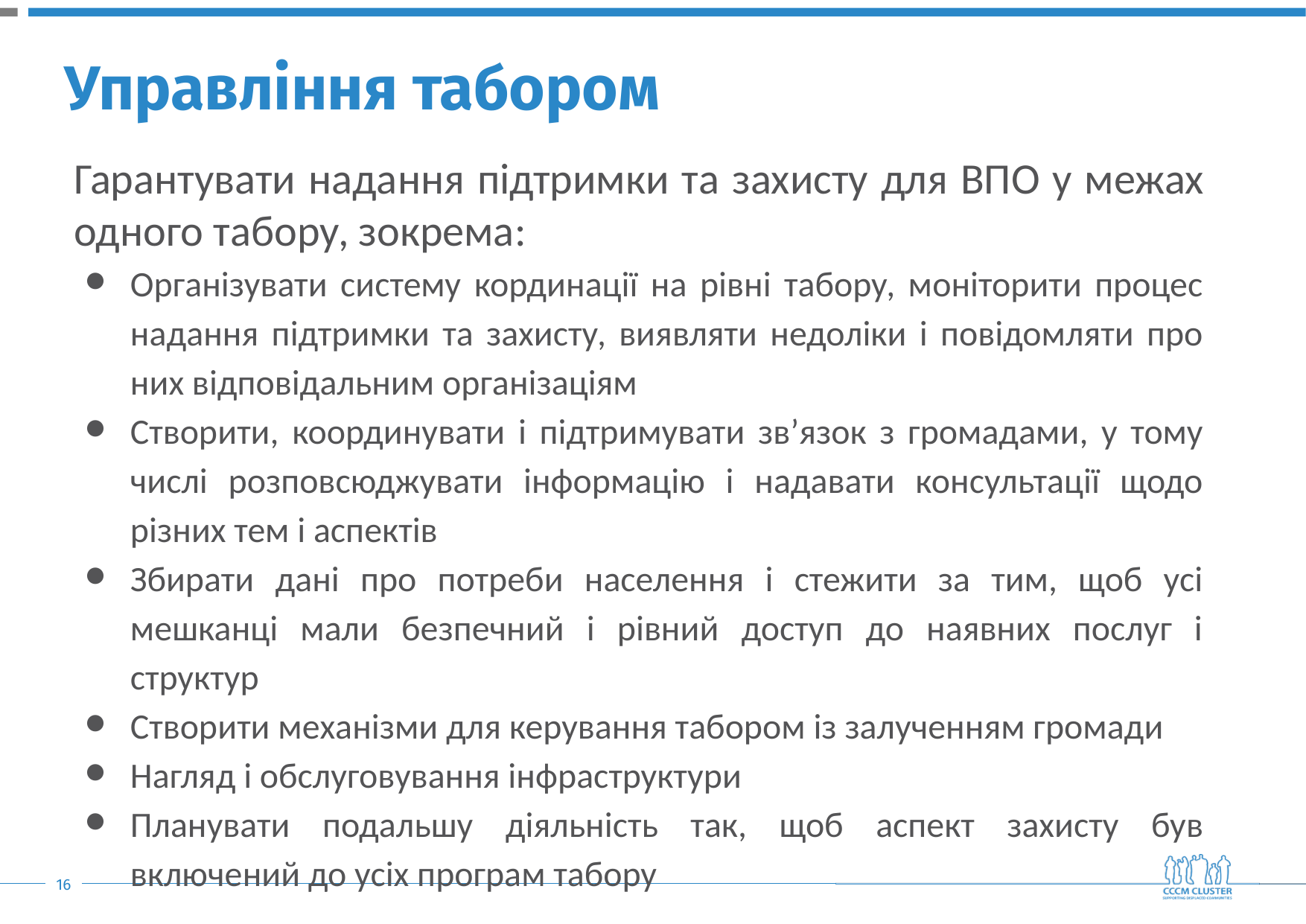

Управління табором
Гарантувати надання підтримки та захисту для ВПО у межах одного табору, зокрема:
Організувати систему кординації на рівні табору, моніторити процес надання підтримки та захисту, виявляти недоліки і повідомляти про них відповідальним організаціям
Створити, координувати і підтримувати зв’язок з громадами, у тому числі розповсюджувати інформацію і надавати консультації щодо різних тем і аспектів
Збирати дані про потреби населення і стежити за тим, щоб усі мешканці мали безпечний і рівний доступ до наявних послуг і структур
Створити механізми для керування табором із залученням громади
Нагляд і обслуговування інфраструктури
Планувати подальшу діяльність так, щоб аспект захисту був включений до усіх програм табору